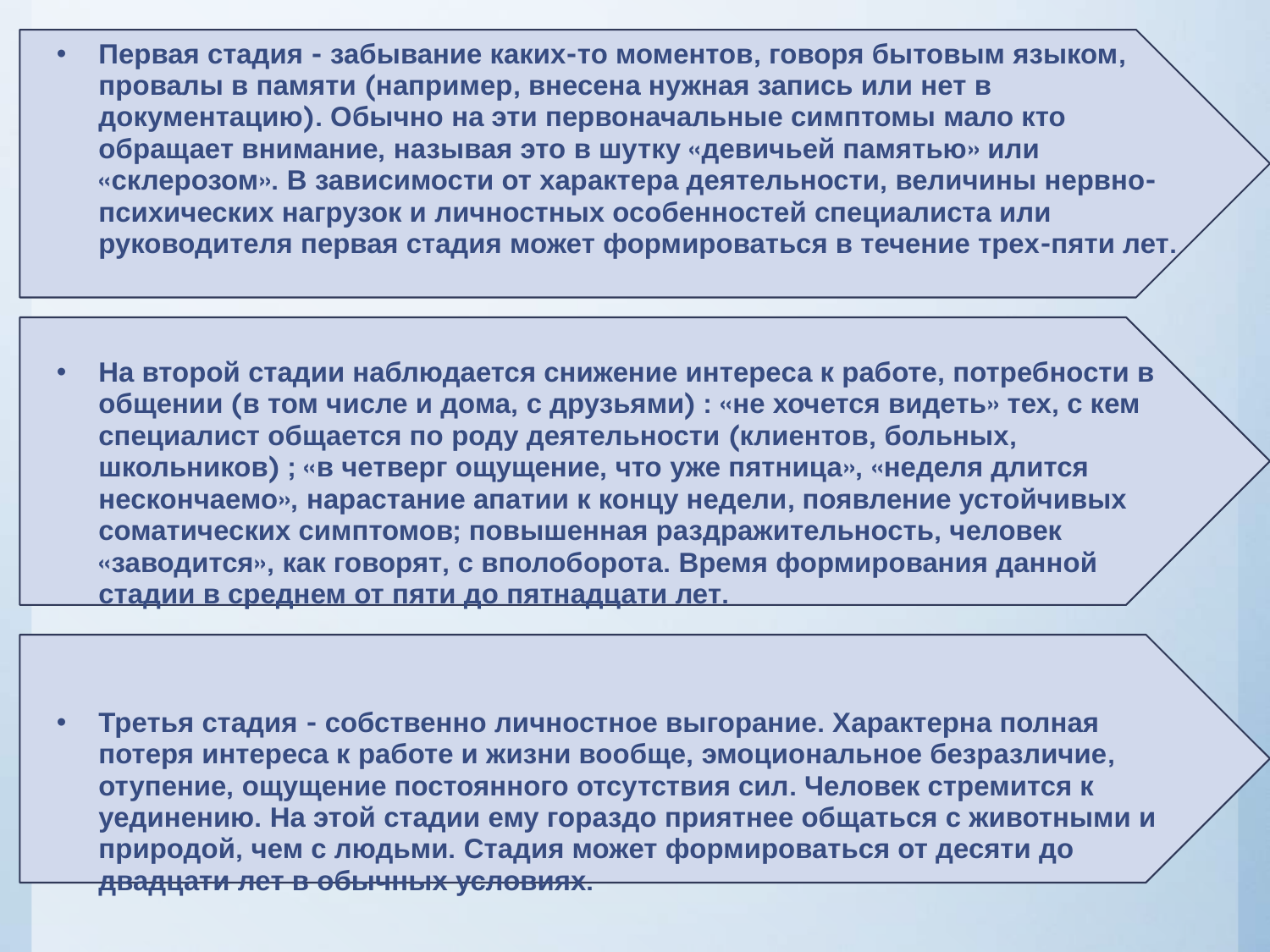

Первая стадия - забывание каких-то моментов, говоря бытовым языком, провалы в памяти (например, внесена нужная запись или нет в документацию). Обычно на эти первоначальные симптомы мало кто обращает внимание, называя это в шутку «девичьей памятью» или «склерозом». В зависимости от характера деятельности, величины нервно-психических нагрузок и личностных особенностей специалиста или руководителя первая стадия может формироваться в течение трех-пяти лет.

На второй стадии наблюдается снижение интереса к работе, потребности в общении (в том числе и дома, с друзьями) : «не хочется видеть» тех, с кем специалист общается по роду деятельности (клиентов, больных, школьников) ; «в четверг ощущение, что уже пятница», «неделя длится нескончаемо», нарастание апатии к концу недели, появление устойчивых соматических симптомов; повышенная раздражительность, человек «заводится», как говорят, с вполоборота. Время формирования данной стадии в среднем от пяти до пятнадцати лет.

Третья стадия - собственно личностное выгорание. Характерна полная потеря интереса к работе и жизни вообще, эмоциональное безразличие, отупение, ощущение постоянного отсутствия сил. Человек стремится к уединению. На этой стадии ему гораздо приятнее общаться с животными и природой, чем с людьми. Стадия может формироваться от десяти до двадцати лет в обычных условиях.
#